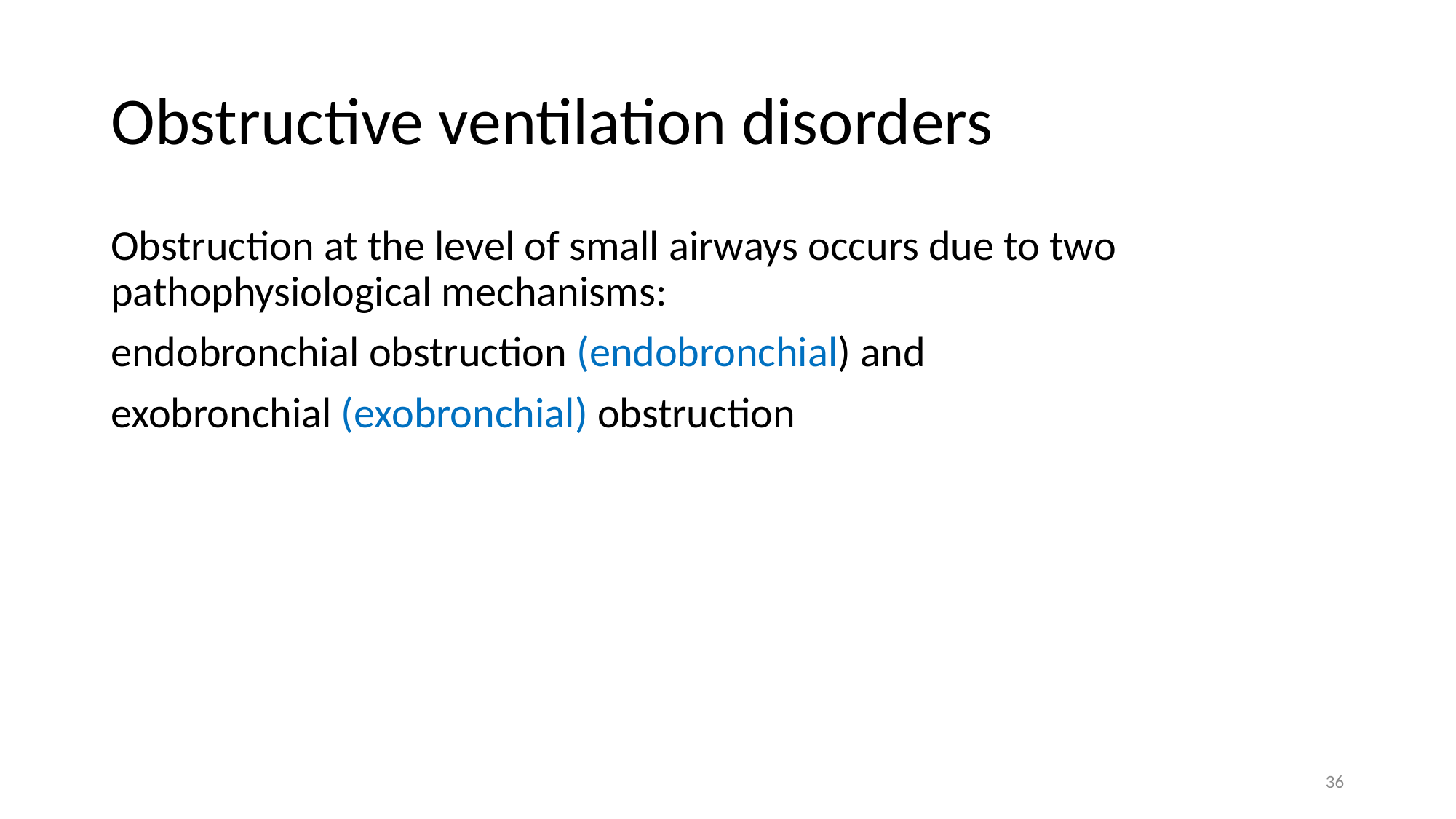

# Obstructive ventilation disorders
Obstruction at the level of small airways occurs due to two pathophysiological mechanisms:
endobronchial obstruction (endobronchial) and
exobronchial (exobronchial) obstruction
36